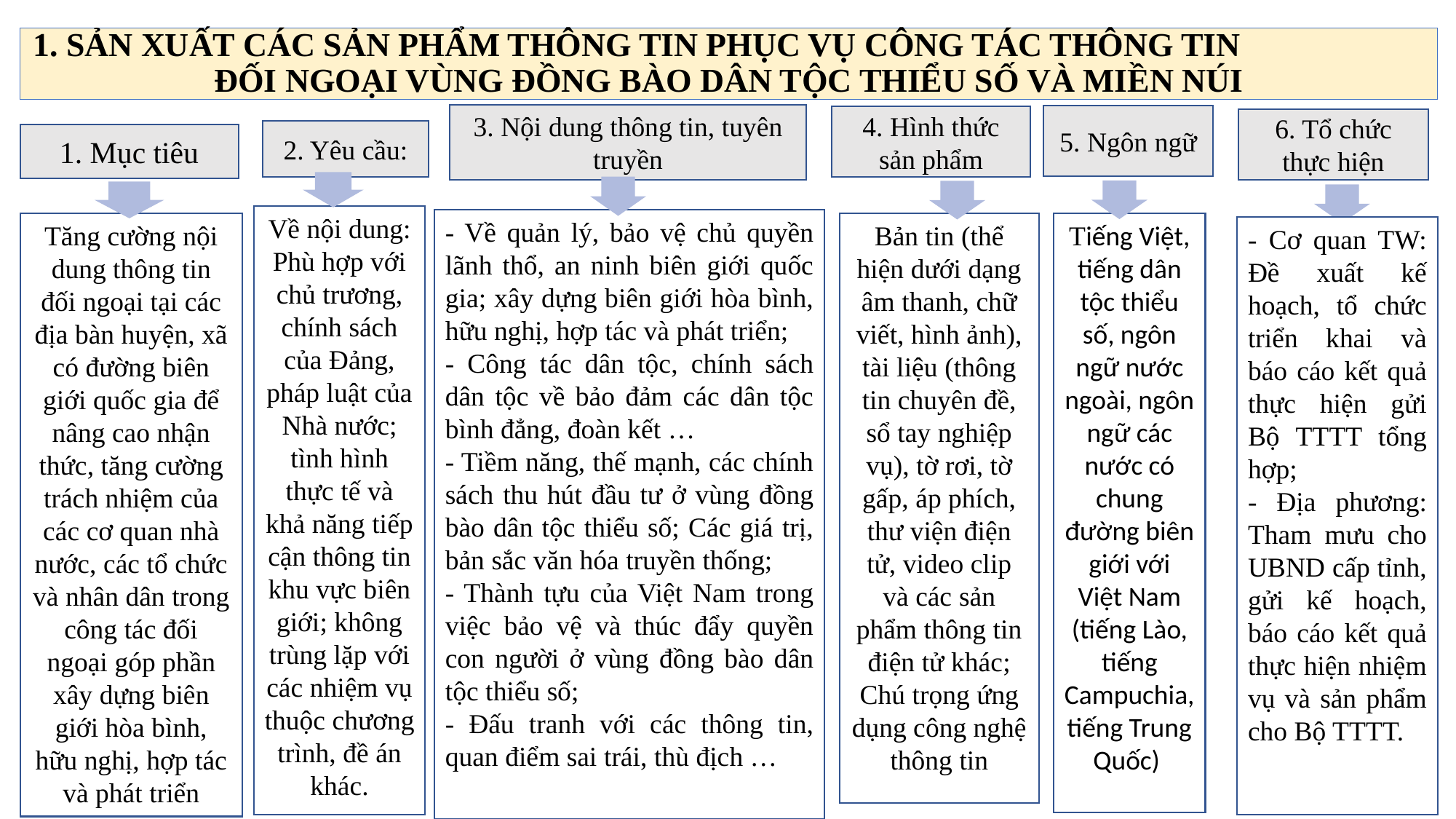

# 1. SẢN XUẤT CÁC SẢN PHẨM THÔNG TIN PHỤC VỤ CÔNG TÁC THÔNG TIN                       ĐỐI NGOẠI VÙNG ĐỒNG BÀO DÂN TỘC THIỂU SỐ VÀ MIỀN NÚI
3. Nội dung thông tin, tuyên truyền
5. Ngôn ngữ
4. Hình thức sản phẩm
6. Tổ chức thực hiện
2. Yêu cầu:
1. Mục tiêu

Về nội dung: Phù hợp với chủ trương, chính sách của Đảng, pháp luật của Nhà nước; tình hình thực tế và khả năng tiếp cận thông tin khu vực biên giới; không trùng lặp với các nhiệm vụ thuộc chương trình, đề án khác.

- Về quản lý, bảo vệ chủ quyền lãnh thổ, an ninh biên giới quốc gia; xây dựng biên giới hòa bình, hữu nghị, hợp tác và phát triển;
- Công tác dân tộc, chính sách dân tộc về bảo đảm các dân tộc bình đẳng, đoàn kết …
- Tiềm năng, thế mạnh, các chính sách thu hút đầu tư ở vùng đồng bào dân tộc thiểu số; Các giá trị, bản sắc văn hóa truyền thống;
- Thành tựu của Việt Nam trong việc bảo vệ và thúc đẩy quyền con người ở vùng đồng bào dân tộc thiểu số;
- Đấu tranh với các thông tin, quan điểm sai trái, thù địch …
Tăng cường nội dung thông tin đối ngoại tại các địa bàn huyện, xã có đường biên giới quốc gia để nâng cao nhận thức, tăng cường trách nhiệm của các cơ quan nhà nước, các tổ chức và nhân dân trong công tác đối ngoại góp phần xây dựng biên giới hòa bình, hữu nghị, hợp tác và phát triển
Tiếng Việt, tiếng dân tộc thiểu số, ngôn ngữ nước ngoài, ngôn ngữ các nước có chung đường biên giới với Việt Nam (tiếng Lào, tiếng Campuchia, tiếng Trung Quốc)

Bản tin (thể hiện dưới dạng âm thanh, chữ viết, hình ảnh), tài liệu (thông tin chuyên đề, sổ tay nghiệp vụ), tờ rơi, tờ gấp, áp phích, thư viện điện tử, video clip và các sản phẩm thông tin điện tử khác; Chú trọng ứng dụng công nghệ thông tin
- Cơ quan TW: Đề xuất kế hoạch, tổ chức triển khai và báo cáo kết quả thực hiện gửi Bộ TTTT tổng hợp;
- Địa phương: Tham mưu cho UBND cấp tỉnh, gửi kế hoạch, báo cáo kết quả thực hiện nhiệm vụ và sản phẩm cho Bộ TTTT.